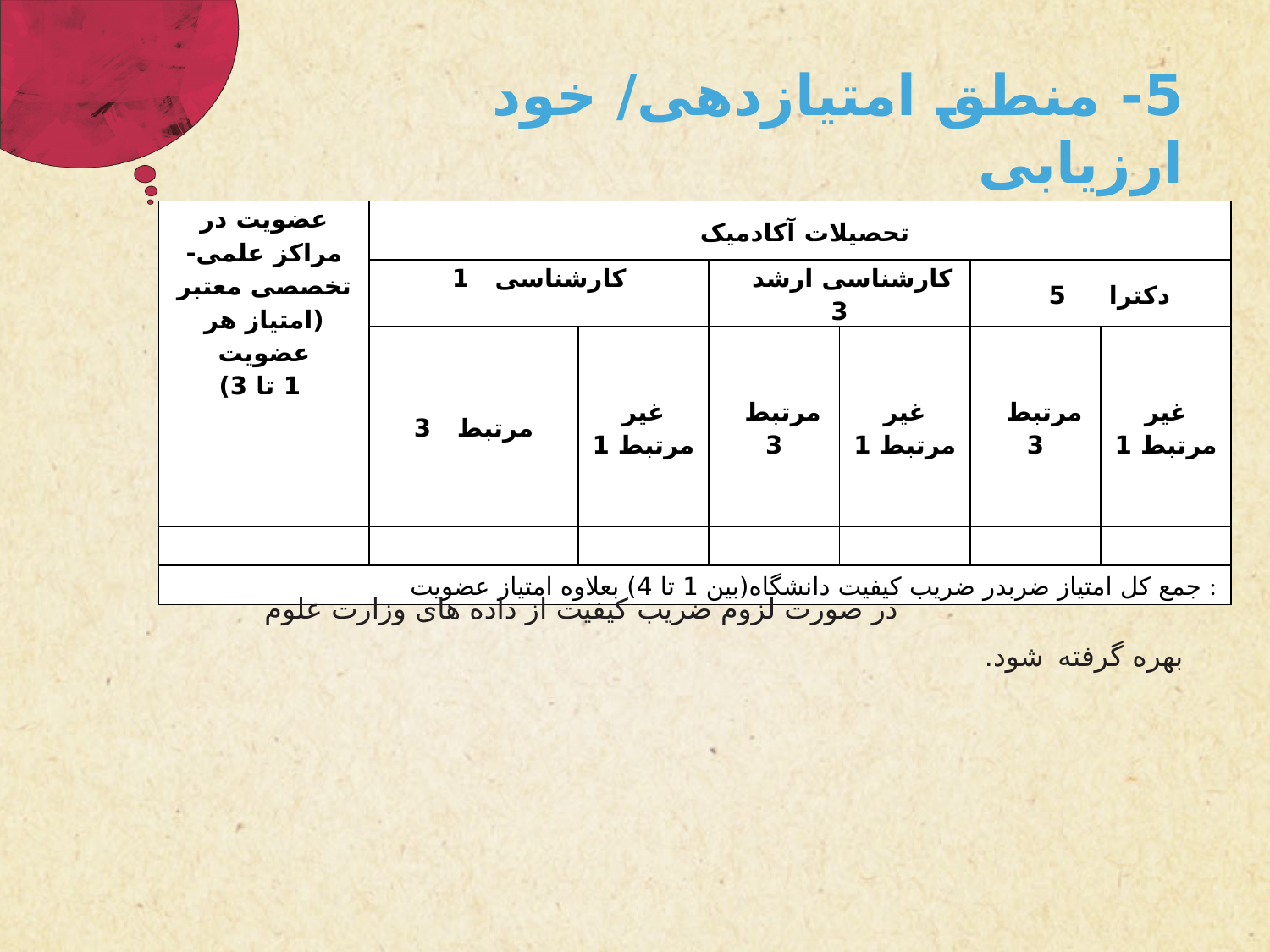

5- منطق امتیازدهی/ خود ارزیابی
| عضویت در مراکز علمی- تخصصی معتبر (امتیاز هر عضویت 1 تا 3) | تحصیلات آکادمیک |  |  |  |  |  |
| --- | --- | --- | --- | --- | --- | --- |
|  | کارشناسی 1 |  | کارشناسی ارشد 3 |  | دکترا 5 |  |
|  | مرتبط 3 | غیر مرتبط 1 | مرتبط 3 | غیر مرتبط 1 | مرتبط 3 | غیر مرتبط 1 |
|  |  |  |  |  |  |  |
| جمع کل امتیاز ضربدر ضریب کیفیت دانشگاه(بین 1 تا 4) بعلاوه امتیاز عضویت : |  |  |  |  |  |  |
                                در صورت لزوم ضریب کیفیت از داده های وزارت علوم بهره گرفته شود.